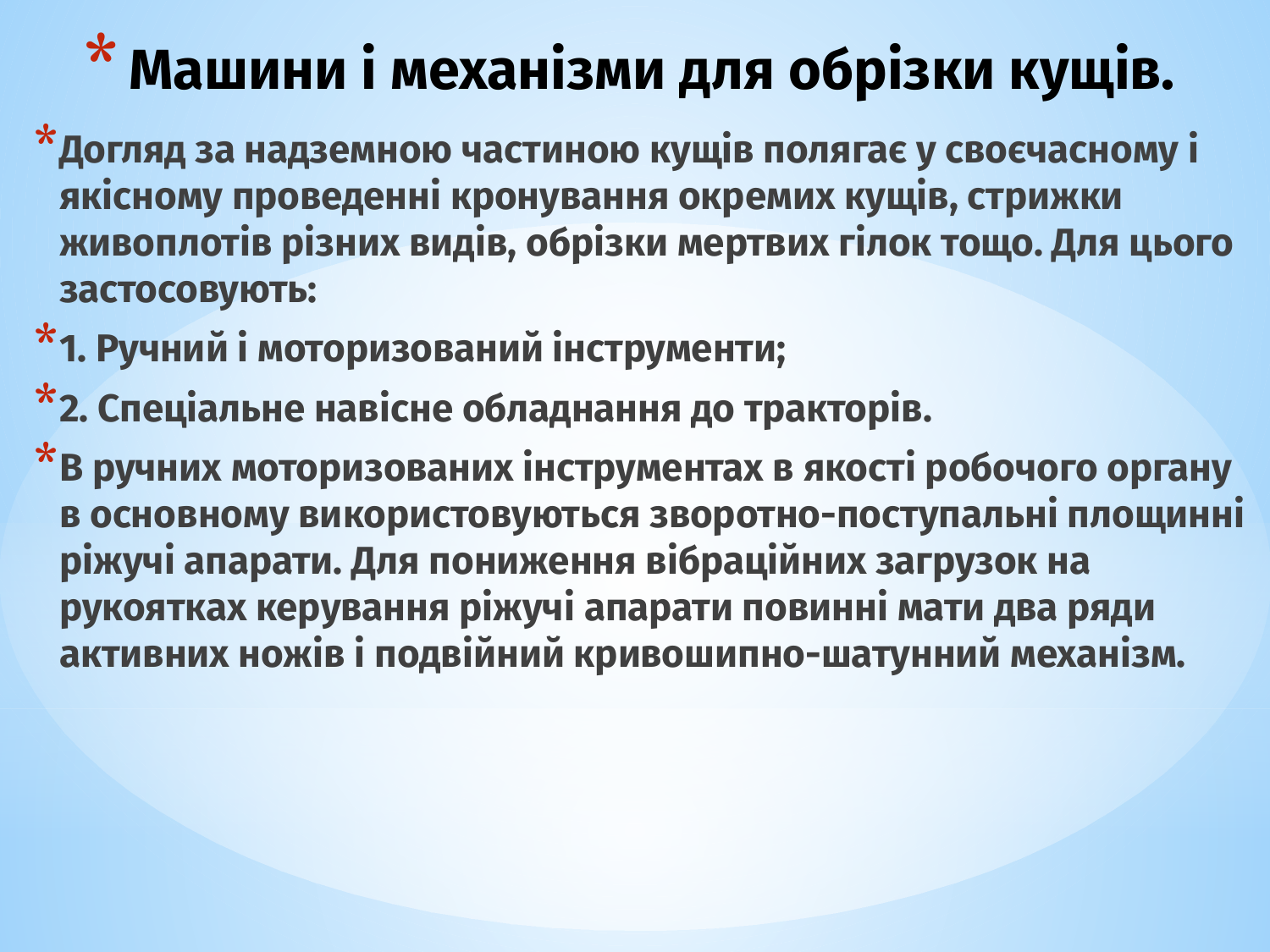

# Машини і механізми для обрізки кущів.
Догляд за надземною частиною кущів полягає у своєчасному і якісному проведенні кронування окремих кущів, стрижки живоплотів різних видів, обрізки мертвих гілок тощо. Для цього застосовують:
1. Ручний і моторизований інструменти;
2. Спеціальне навісне обладнання до тракторів.
В ручних моторизованих інструментах в якості робочого органу в основному використовуються зворотно-поступальні площинні ріжучі апарати. Для пониження вібраційних загрузок на рукоятках керування ріжучі апарати повинні мати два ряди активних ножів і подвійний кривошипно-шатунний механізм.